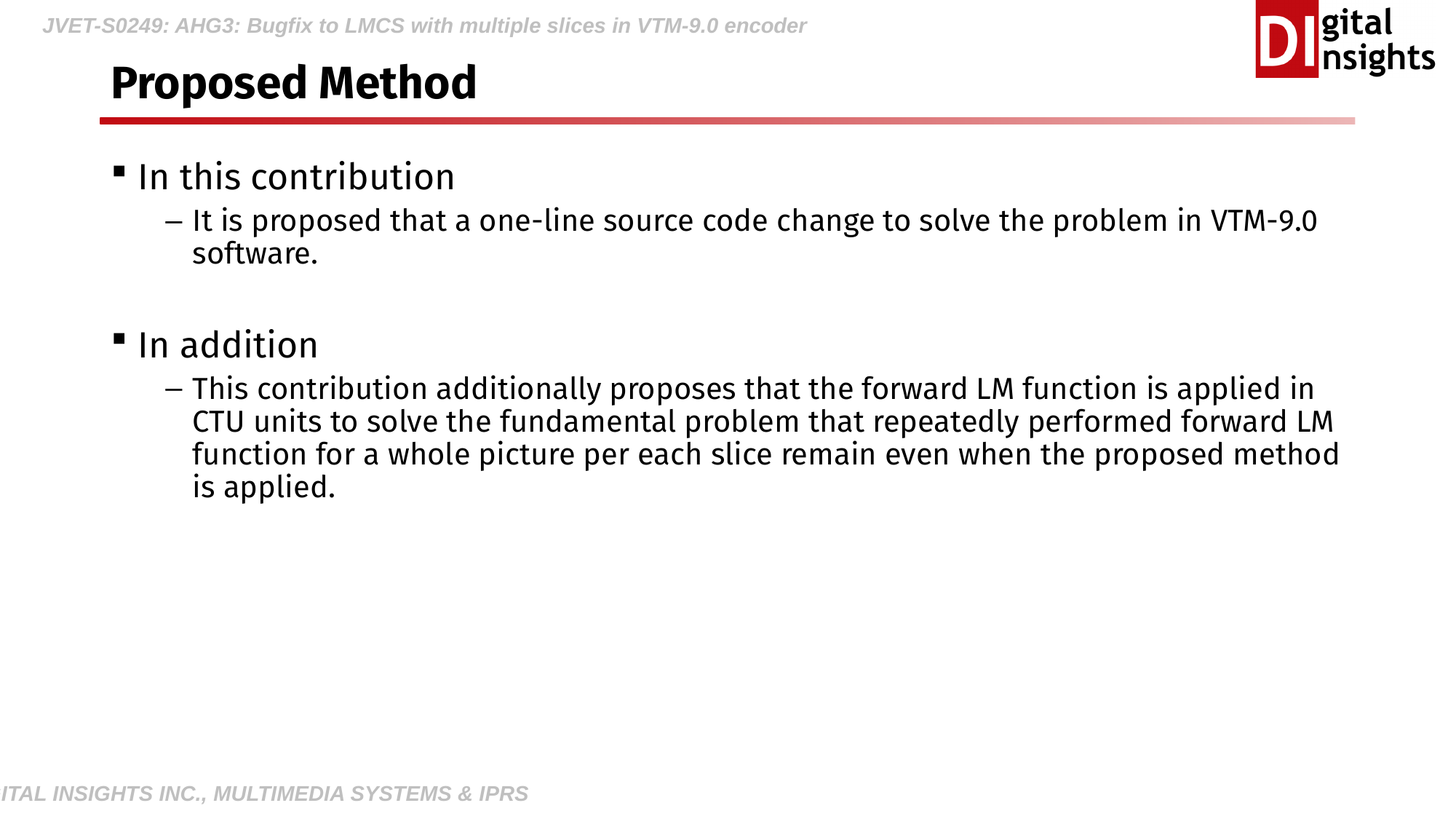

# Proposed Method
In this contribution
It is proposed that a one-line source code change to solve the problem in VTM-9.0 software.

In addition
This contribution additionally proposes that the forward LM function is applied in CTU units to solve the fundamental problem that repeatedly performed forward LM function for a whole picture per each slice remain even when the proposed method is applied.